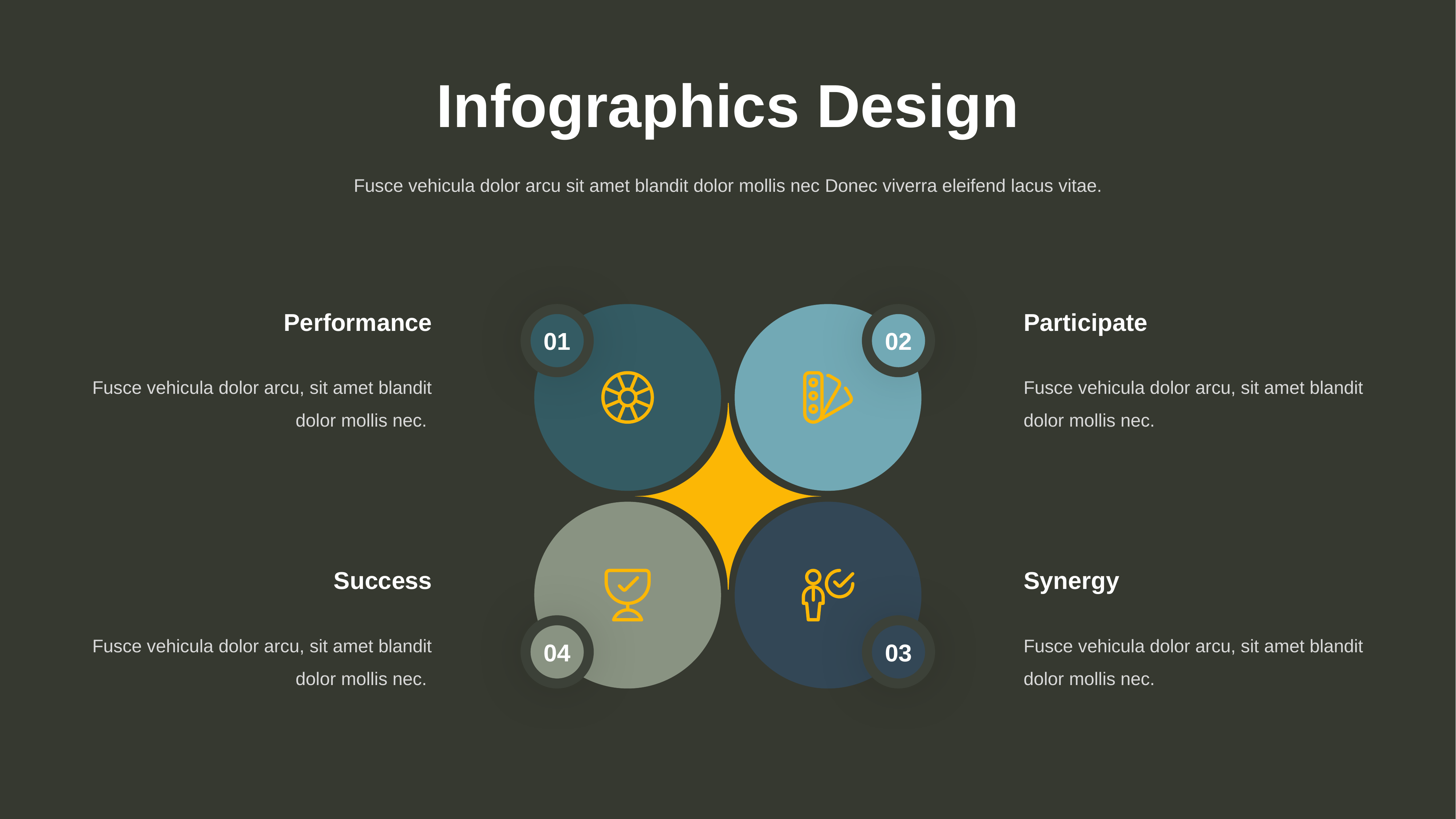

Infographics Design
Fusce vehicula dolor arcu sit amet blandit dolor mollis nec Donec viverra eleifend lacus vitae.
Performance

Participate

01
02
Fusce vehicula dolor arcu, sit amet blandit dolor mollis nec.
Fusce vehicula dolor arcu, sit amet blandit dolor mollis nec.

Success
Synergy

Fusce vehicula dolor arcu, sit amet blandit dolor mollis nec.
Fusce vehicula dolor arcu, sit amet blandit dolor mollis nec.

04
03